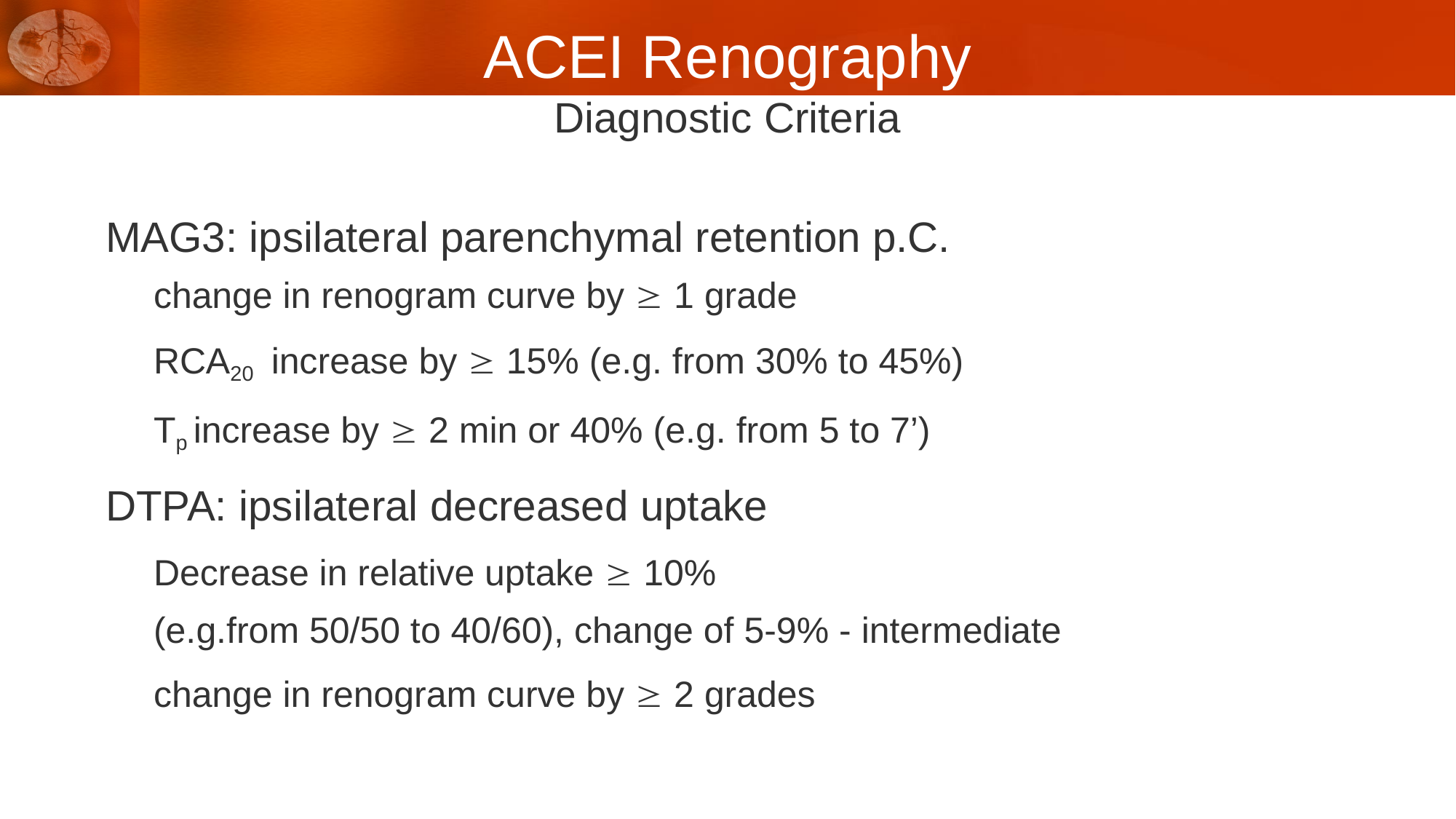

# ACEI Renography Diagnostic Criteria
MAG3: ipsilateral parenchymal retention p.C.
change in renogram curve by ≥ 1 grade
RCA20   increase by ≥ 15% (e.g. from 30% to 45%)
Tp increase by ≥ 2 min or 40% (e.g. from 5 to 7’)
DTPA: ipsilateral decreased uptake
Decrease in relative uptake ≥ 10%
(e.g.from 50/50 to 40/60), change of 5-9% - intermediate
change in renogram curve by ≥ 2 grades
Consens. report JNM ‘96:1876
Semin NM 4/99:128-145